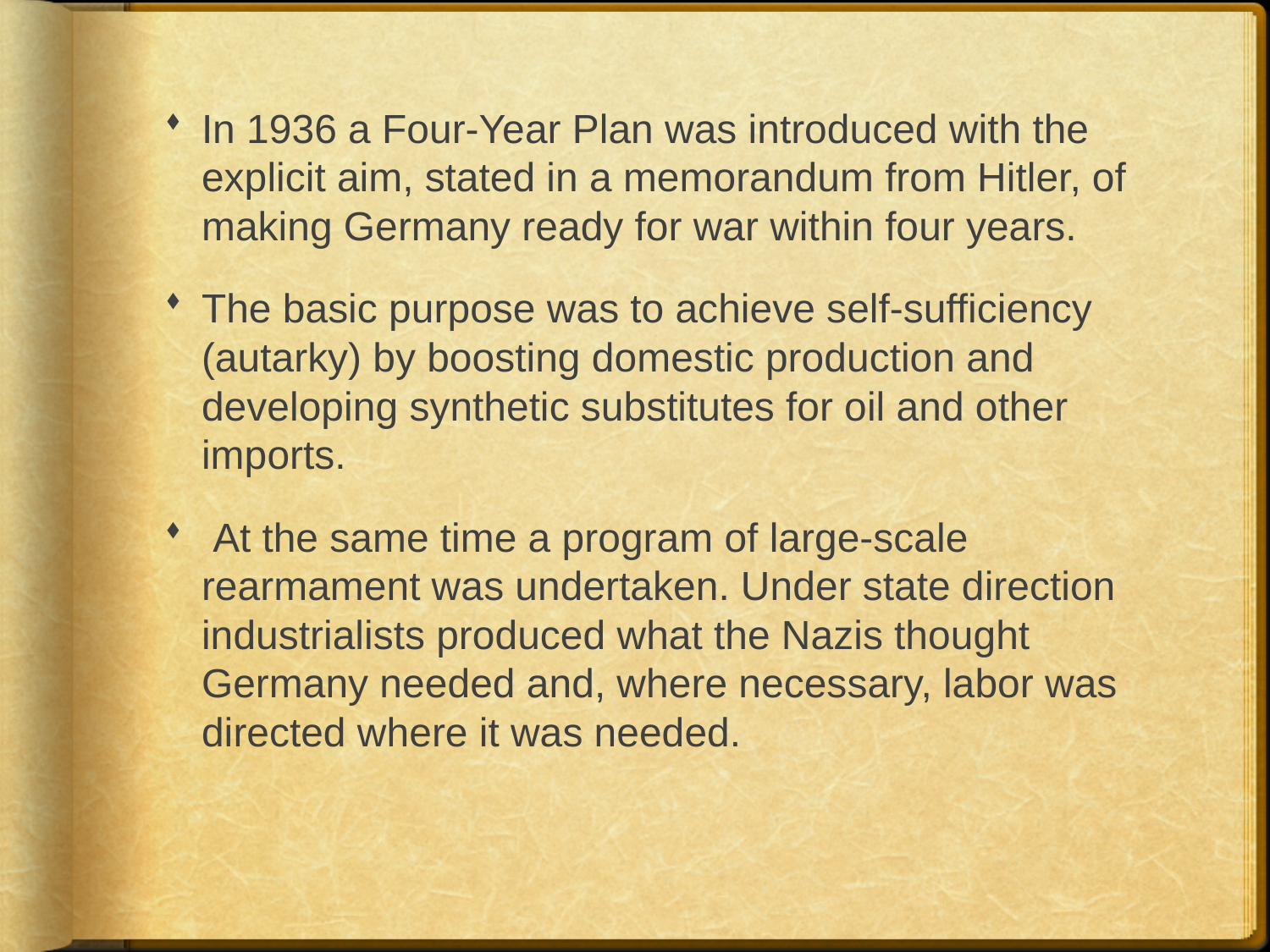

In 1936 a Four-Year Plan was introduced with the explicit aim, stated in a memorandum from Hitler, of making Germany ready for war within four years.
The basic purpose was to achieve self-sufficiency (autarky) by boosting domestic production and developing synthetic substitutes for oil and other imports.
 At the same time a program of large-scale rearmament was undertaken. Under state direction industrialists produced what the Nazis thought Germany needed and, where necessary, labor was directed where it was needed.